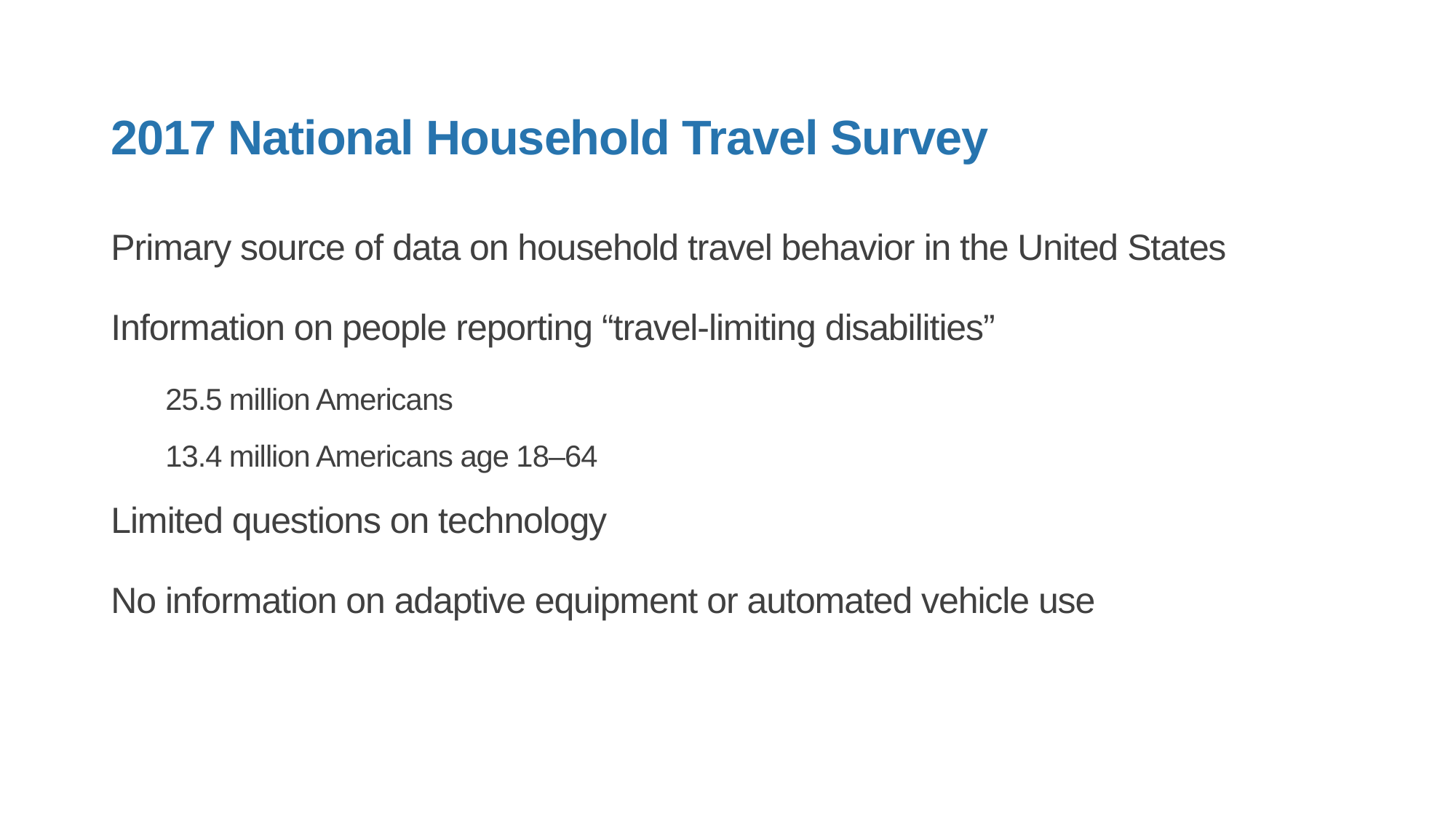

# 2017 National Household Travel Survey
Primary source of data on household travel behavior in the United States
Information on people reporting “travel-limiting disabilities”
25.5 million Americans
13.4 million Americans age 18–64
Limited questions on technology
No information on adaptive equipment or automated vehicle use